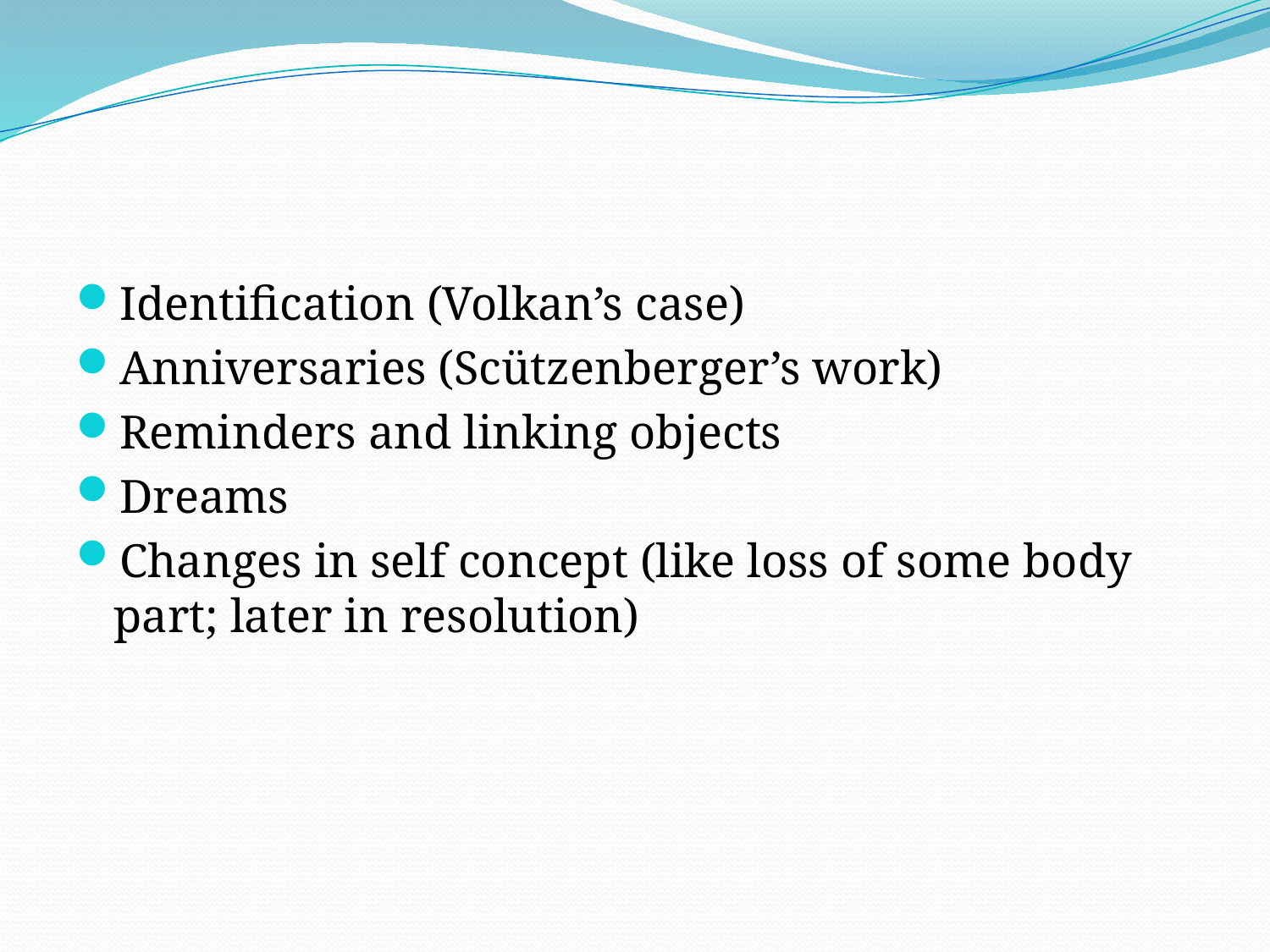

Identification (Volkan’s case)
Anniversaries (Scützenberger’s work)
Reminders and linking objects
Dreams
Changes in self concept (like loss of some body part; later in resolution)